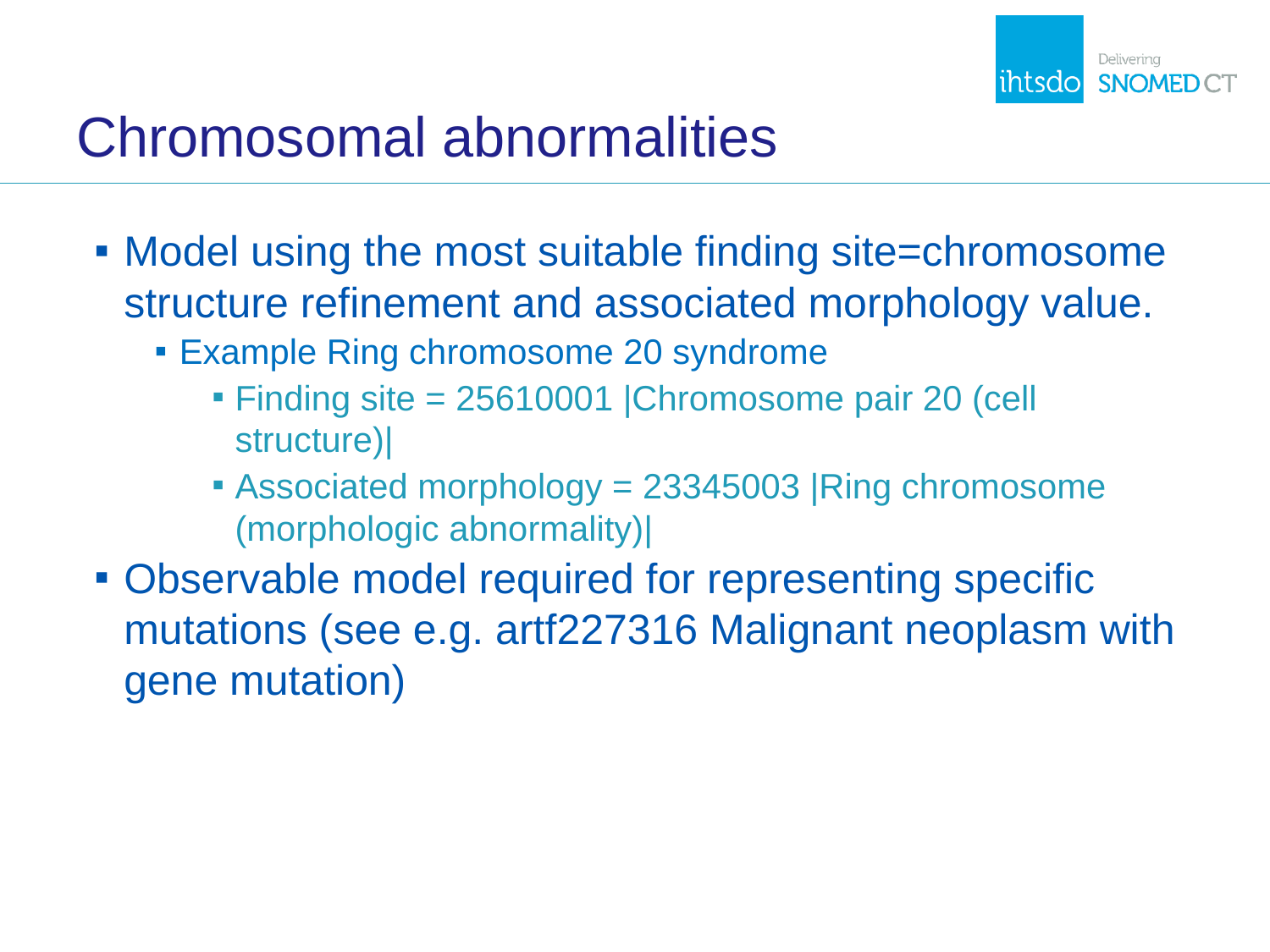

# Chromosomal abnormalities
Model using the most suitable finding site=chromosome structure refinement and associated morphology value.
Example Ring chromosome 20 syndrome
Finding site = 25610001 |Chromosome pair 20 (cell structure)|
Associated morphology = 23345003 |Ring chromosome (morphologic abnormality)|
Observable model required for representing specific mutations (see e.g. artf227316 Malignant neoplasm with gene mutation)